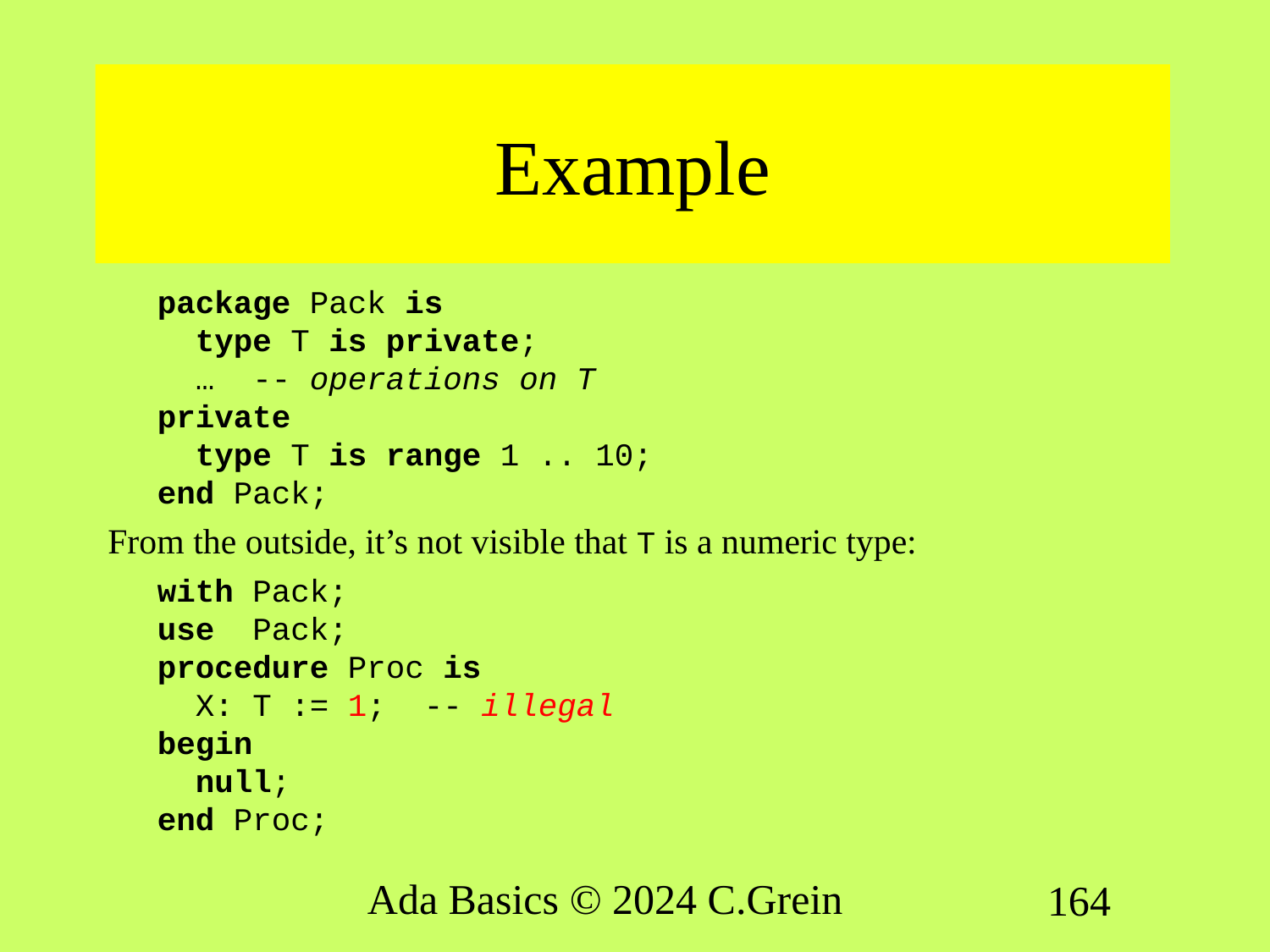

# Example
package Pack is
  type T is private;
  …  -- operations on T
private
  type T is range 1 .. 10;
end Pack;
From the outside, it’s not visible that T is a numeric type:
with Pack;
use  Pack;
procedure Proc is
  X: T := 1;  -- illegal
begin
  null;
end Proc;
Ada Basics © 2024 C.Grein
164